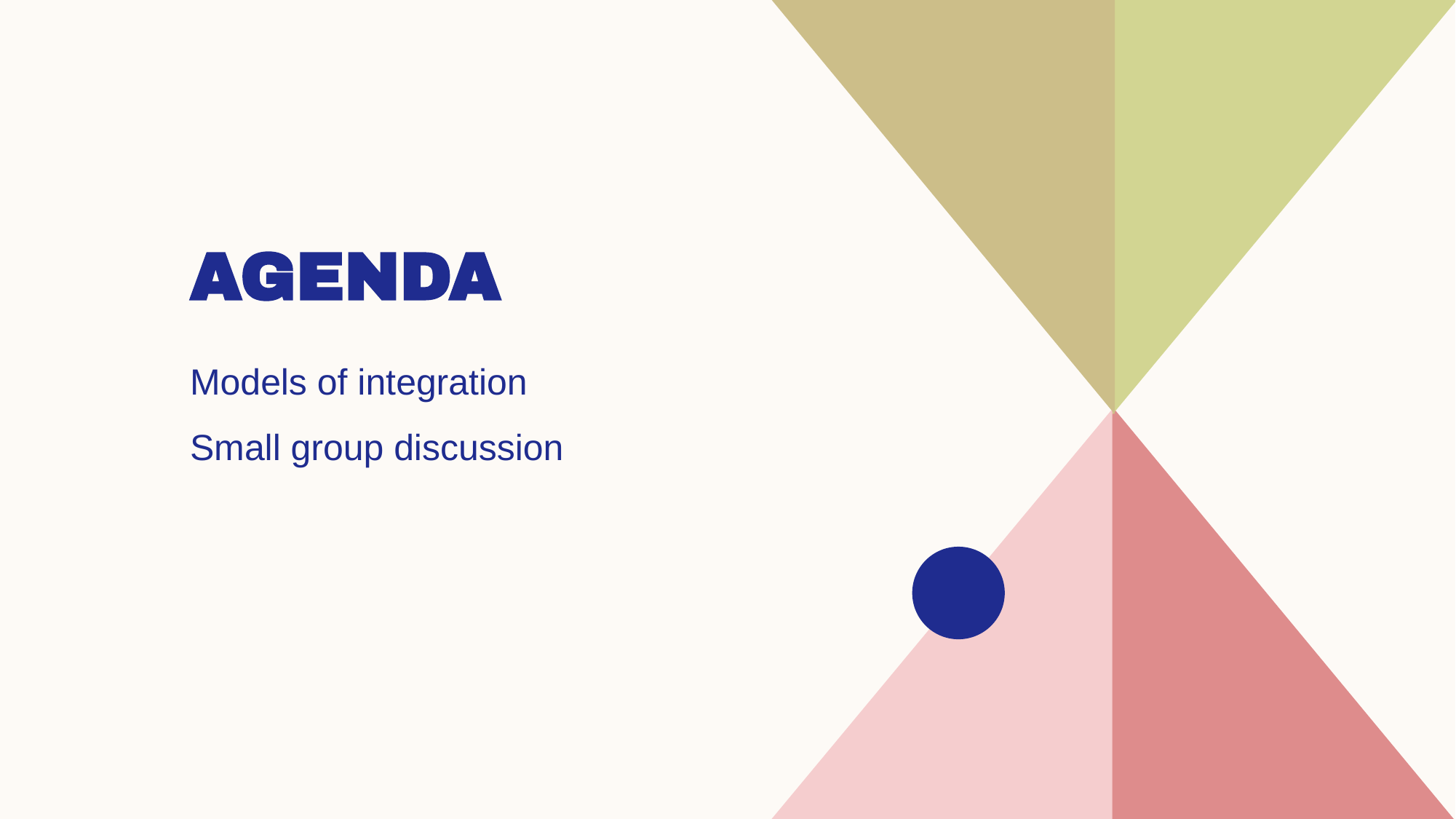

# AGENDA
Models of integration​
Small group discussion​